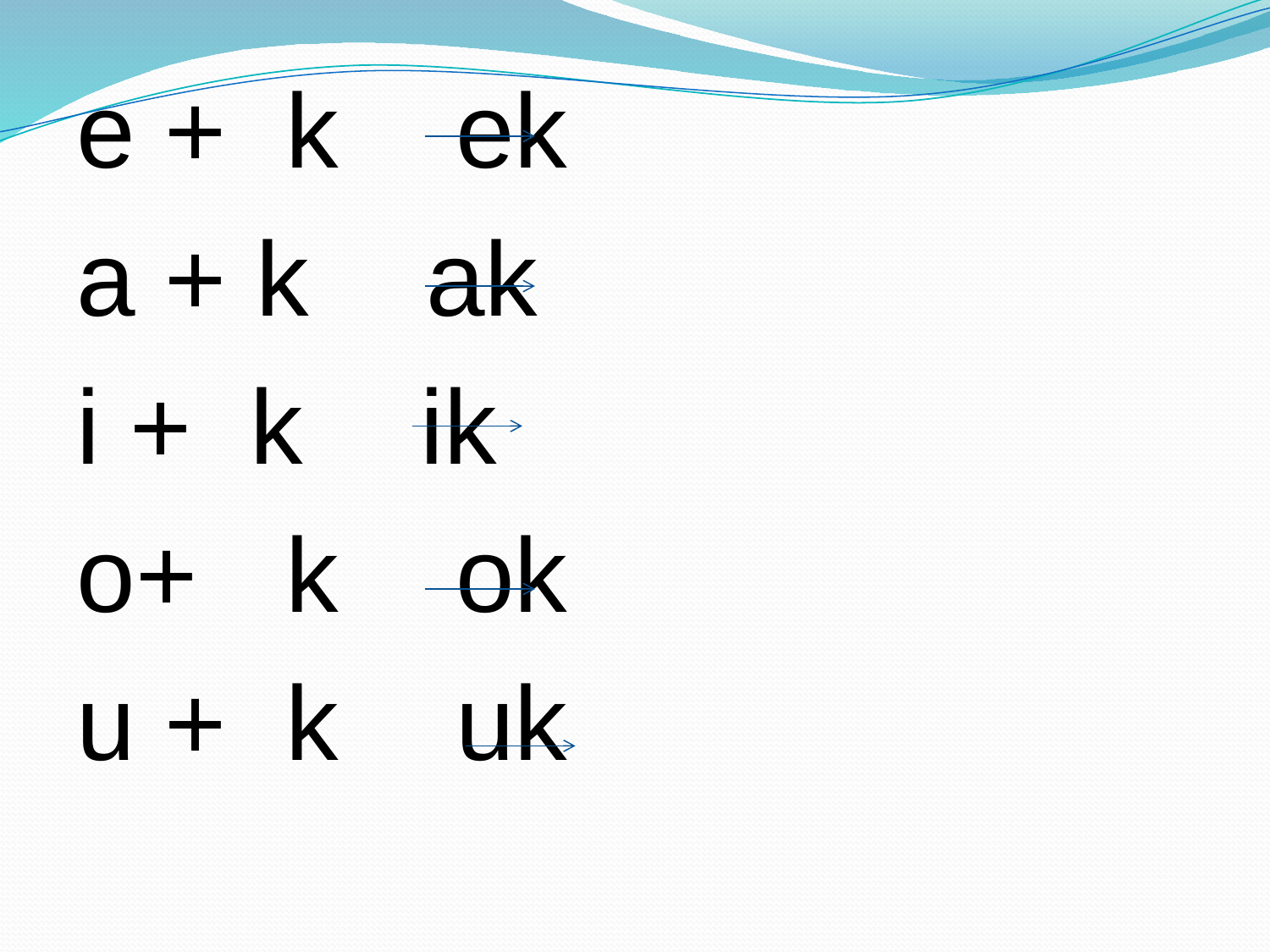

e +  k    ek
 a + k    ak
 i +  k    ik
 o+   k    ok
 u +  k    uk